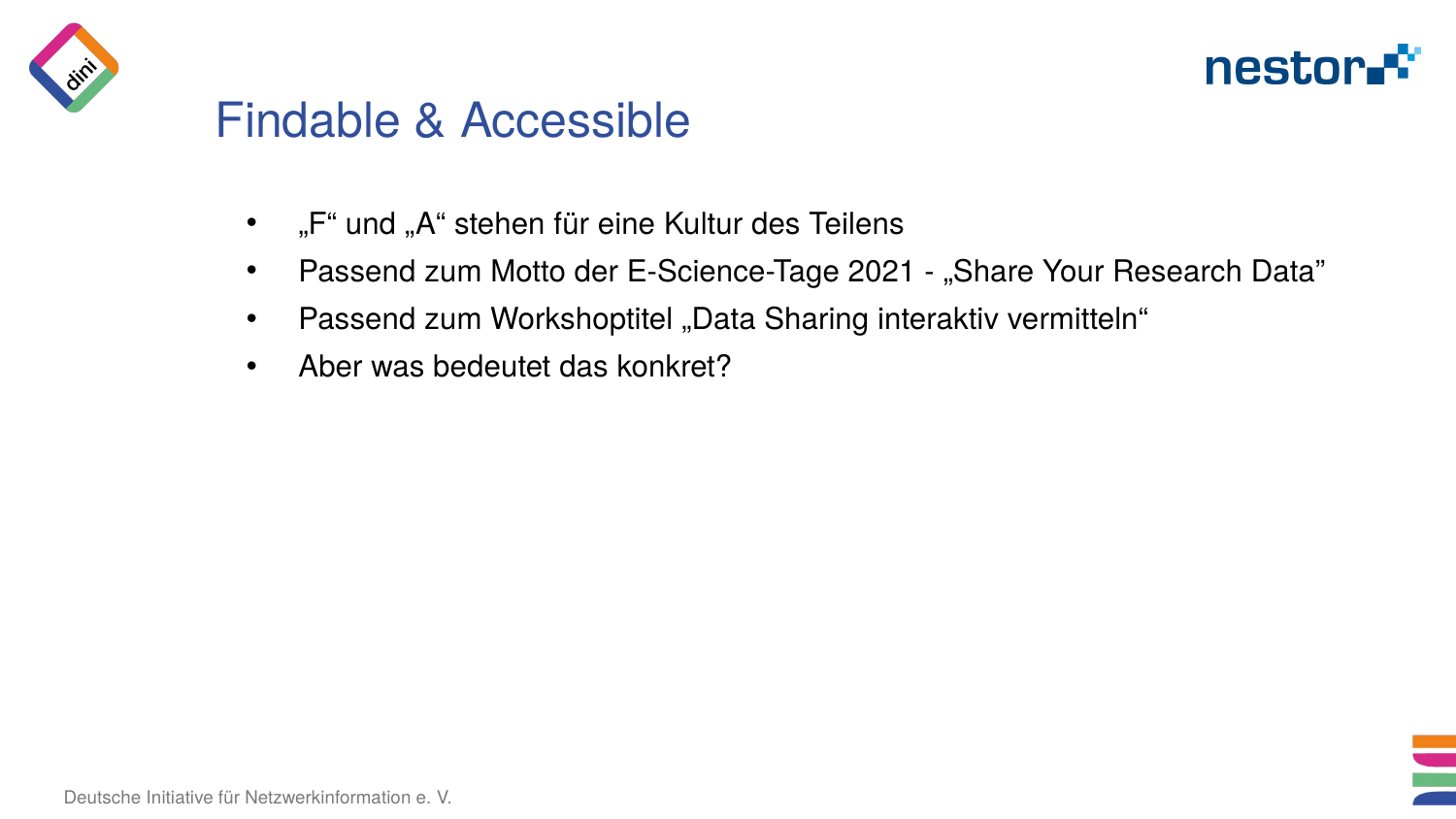

# Findable & Accessible
„F“ und „A“ stehen für eine Kultur des Teilens
Passend zum Motto der E-Science-Tage 2021 - „Share Your Research Data”
Passend zum Workshoptitel „Data Sharing interaktiv vermitteln“
Aber was bedeutet das konkret?